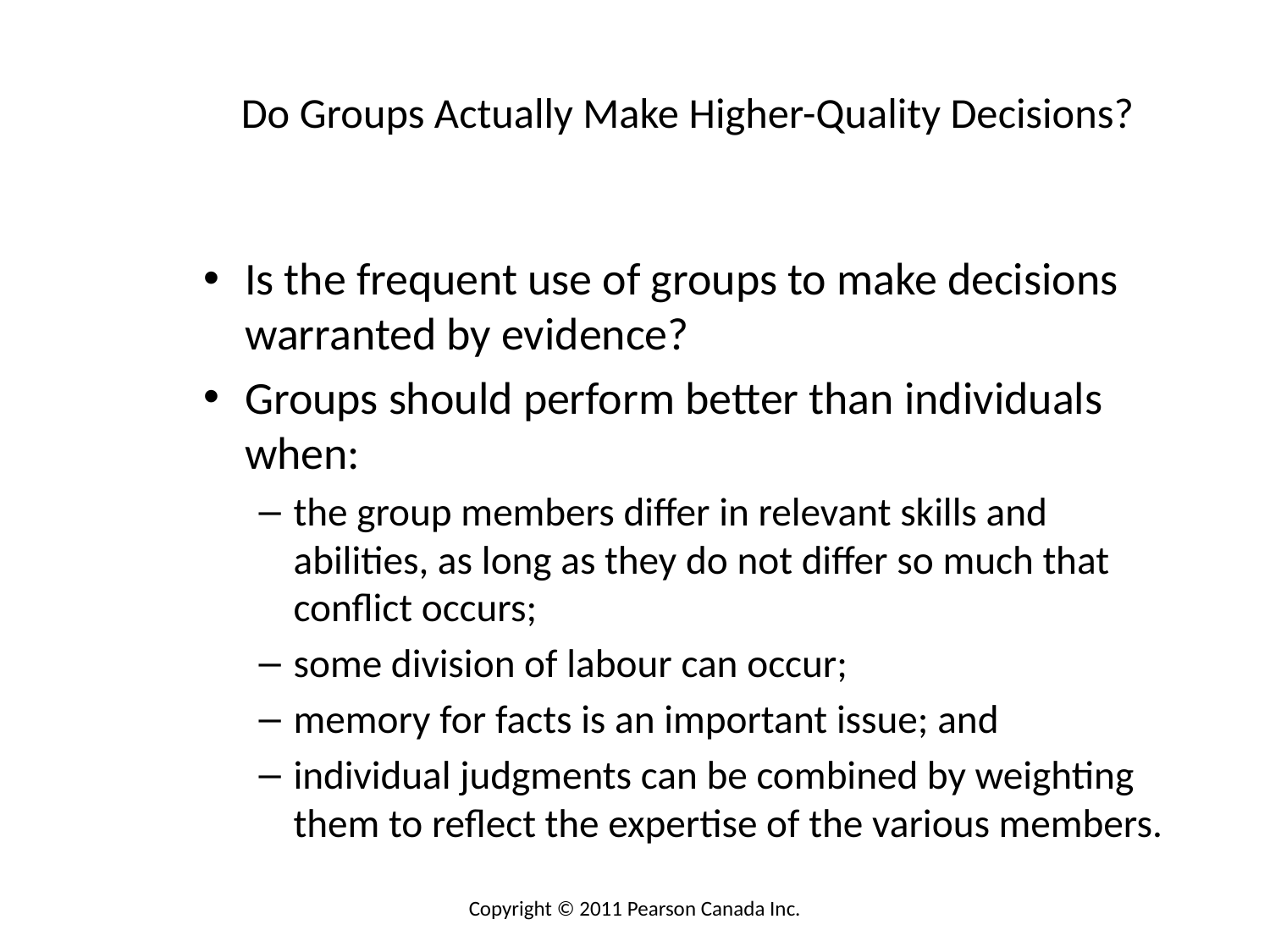

# Do Groups Actually Make Higher-Quality Decisions?
Is the frequent use of groups to make decisions warranted by evidence?
Groups should perform better than individuals when:
the group members differ in relevant skills and abilities, as long as they do not differ so much that conflict occurs;
some division of labour can occur;
memory for facts is an important issue; and
individual judgments can be combined by weighting them to reflect the expertise of the various members.

Copyright © 2011 Pearson Canada Inc.